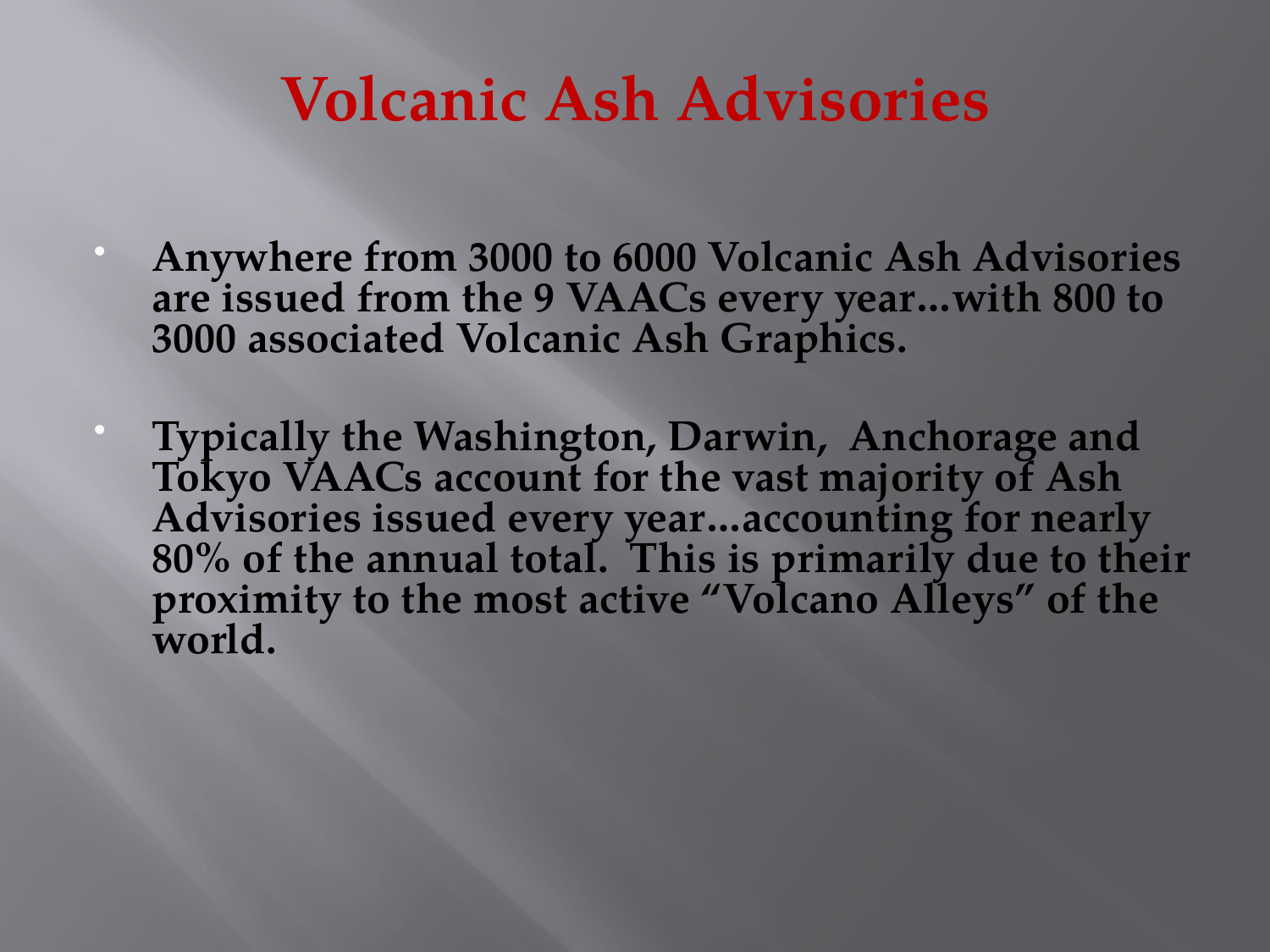

# Volcanic Ash Advisories
Anywhere from 3000 to 6000 Volcanic Ash Advisories are issued from the 9 VAACs every year…with 800 to 3000 associated Volcanic Ash Graphics.

Typically the Washington, Darwin,  Anchorage and Tokyo VAACs account for the vast majority of Ash Advisories issued every year…accounting for nearly 80% of the annual total.  This is primarily due to their proximity to the most active “Volcano Alleys” of the world.